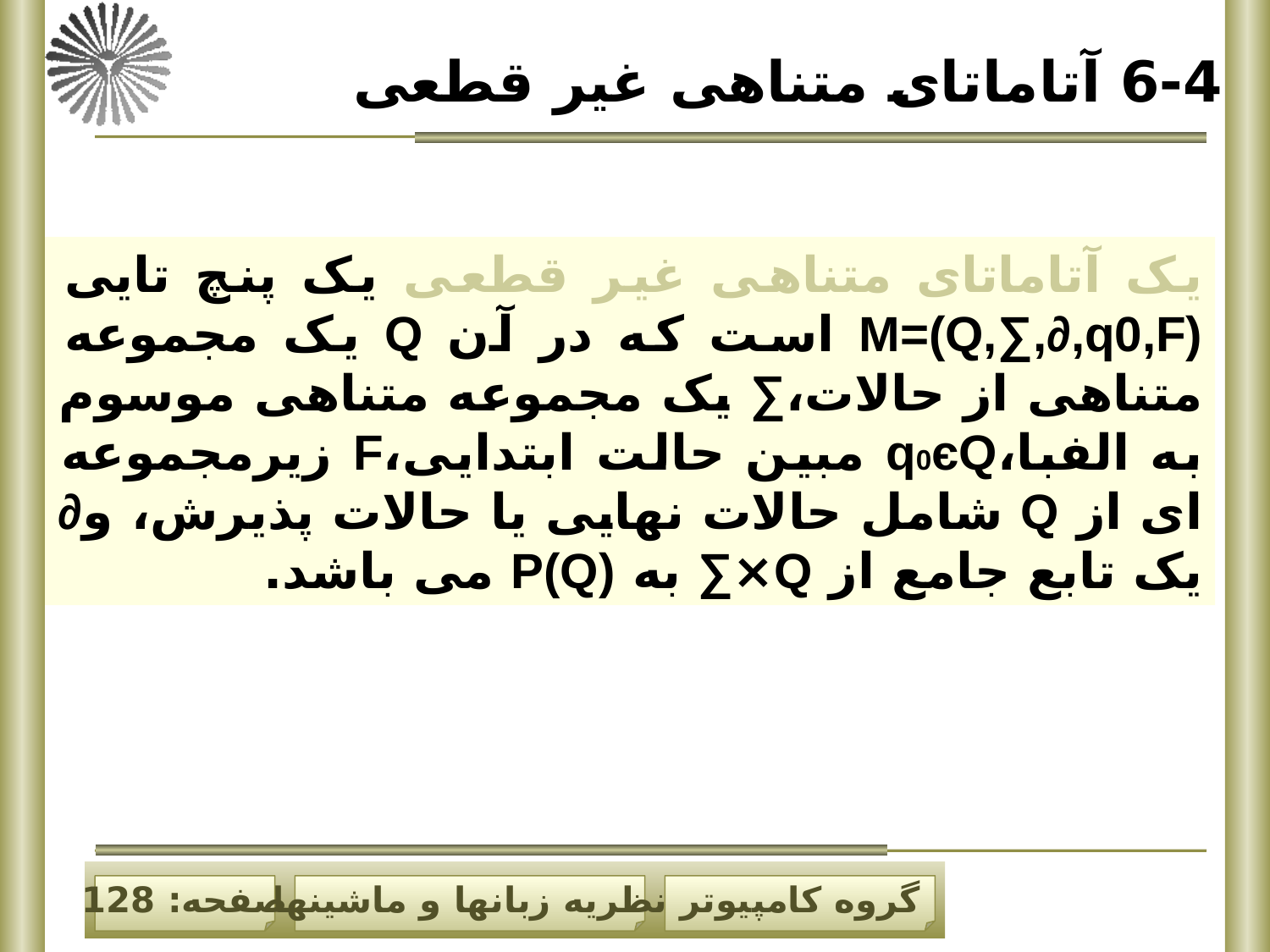

6-4 آتاماتای متناهی غیر قطعی
یک آتاماتای متناهی غیر قطعی یک پنچ تایی M=(Q,∑,∂,q0,F) است که در آن Q یک مجموعه متناهی از حالات،∑ یک مجموعه متناهی موسوم به الفبا،q0єQ مبین حالت ابتدایی،F زیرمجموعه ای از Q شامل حالات نهایی یا حالات پذیرش، و∂ یک تابع جامع از Q×∑ به P(Q) می باشد.